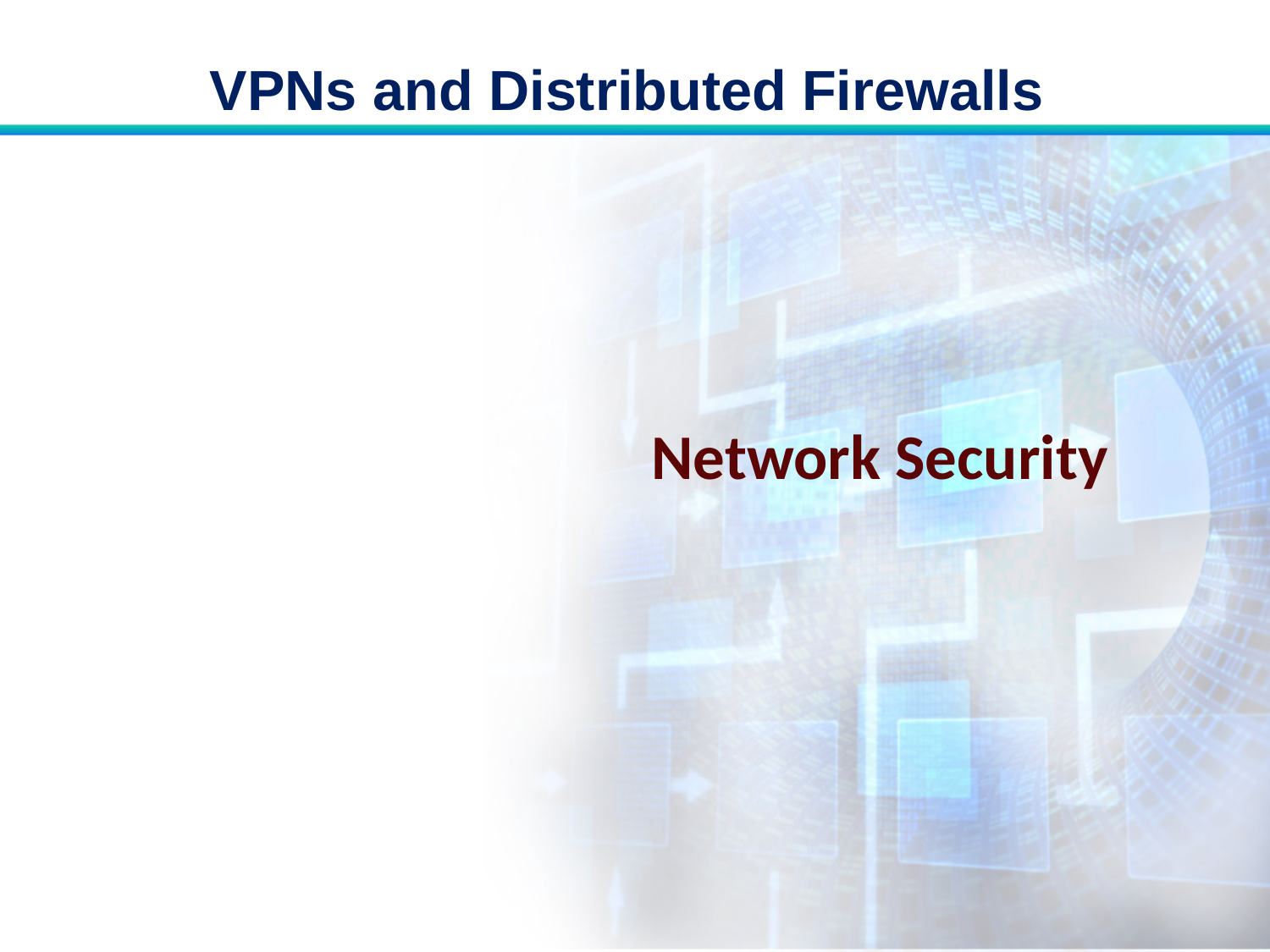

# VPNs and Distributed Firewalls
Network Security